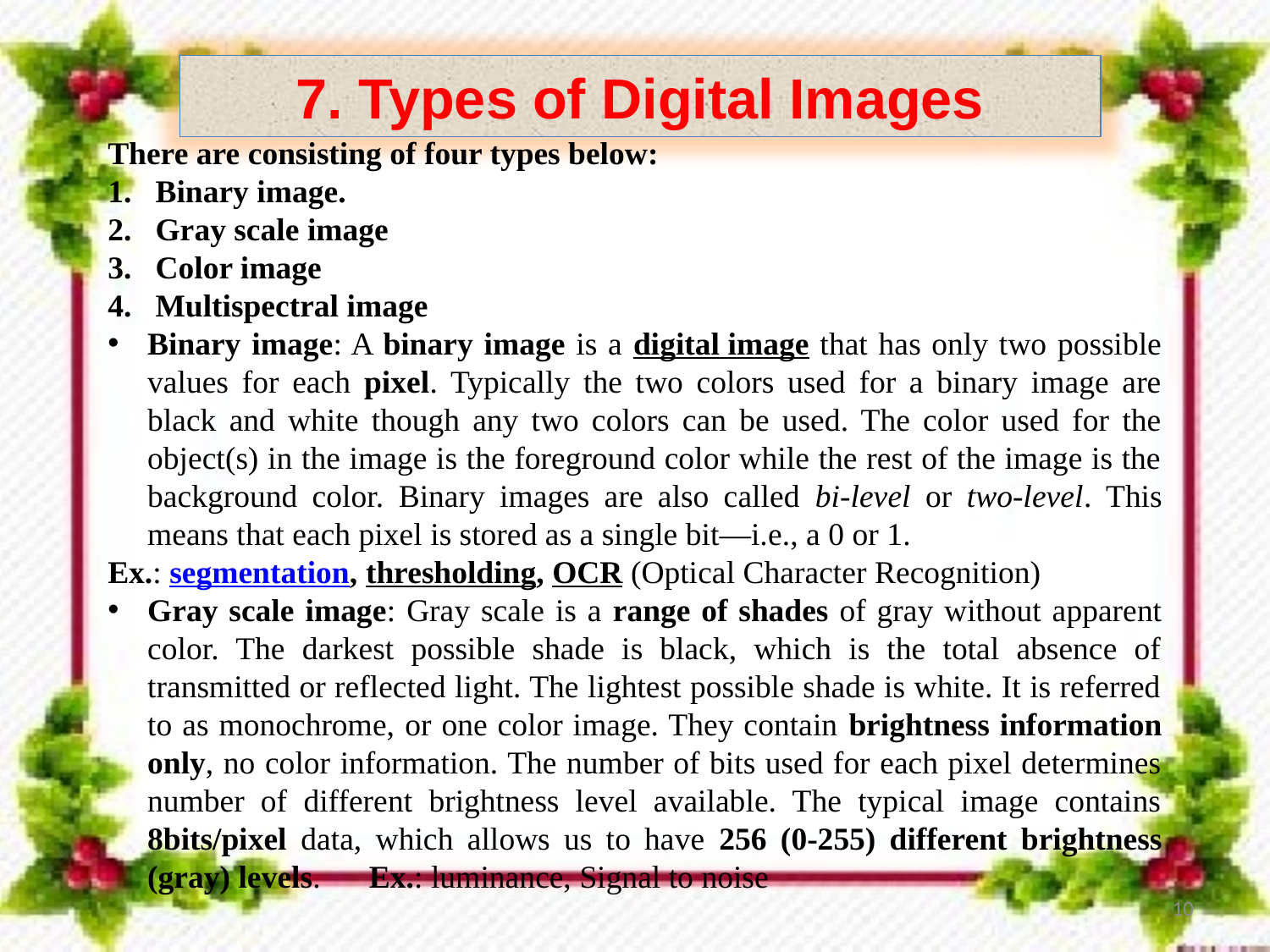

7. Types of Digital Images
There are consisting of four types below:
Binary image.
Gray scale image
Color image
Multispectral image
Binary image: A binary image is a digital image that has only two possible values for each pixel. Typically the two colors used for a binary image are black and white though any two colors can be used. The color used for the object(s) in the image is the foreground color while the rest of the image is the background color. Binary images are also called bi-level or two-level. This means that each pixel is stored as a single bit—i.e., a 0 or 1.
Ex.: segmentation, thresholding, OCR (Optical Character Recognition)
Gray scale image: Gray scale is a range of shades of gray without apparent color. The darkest possible shade is black, which is the total absence of transmitted or reflected light. The lightest possible shade is white. It is referred to as monochrome, or one color image. They contain brightness information only, no color information. The number of bits used for each pixel determines number of different brightness level available. The typical image contains 8bits/pixel data, which allows us to have 256 (0-255) different brightness (gray) levels.      Ex.: luminance, Signal to noise
10